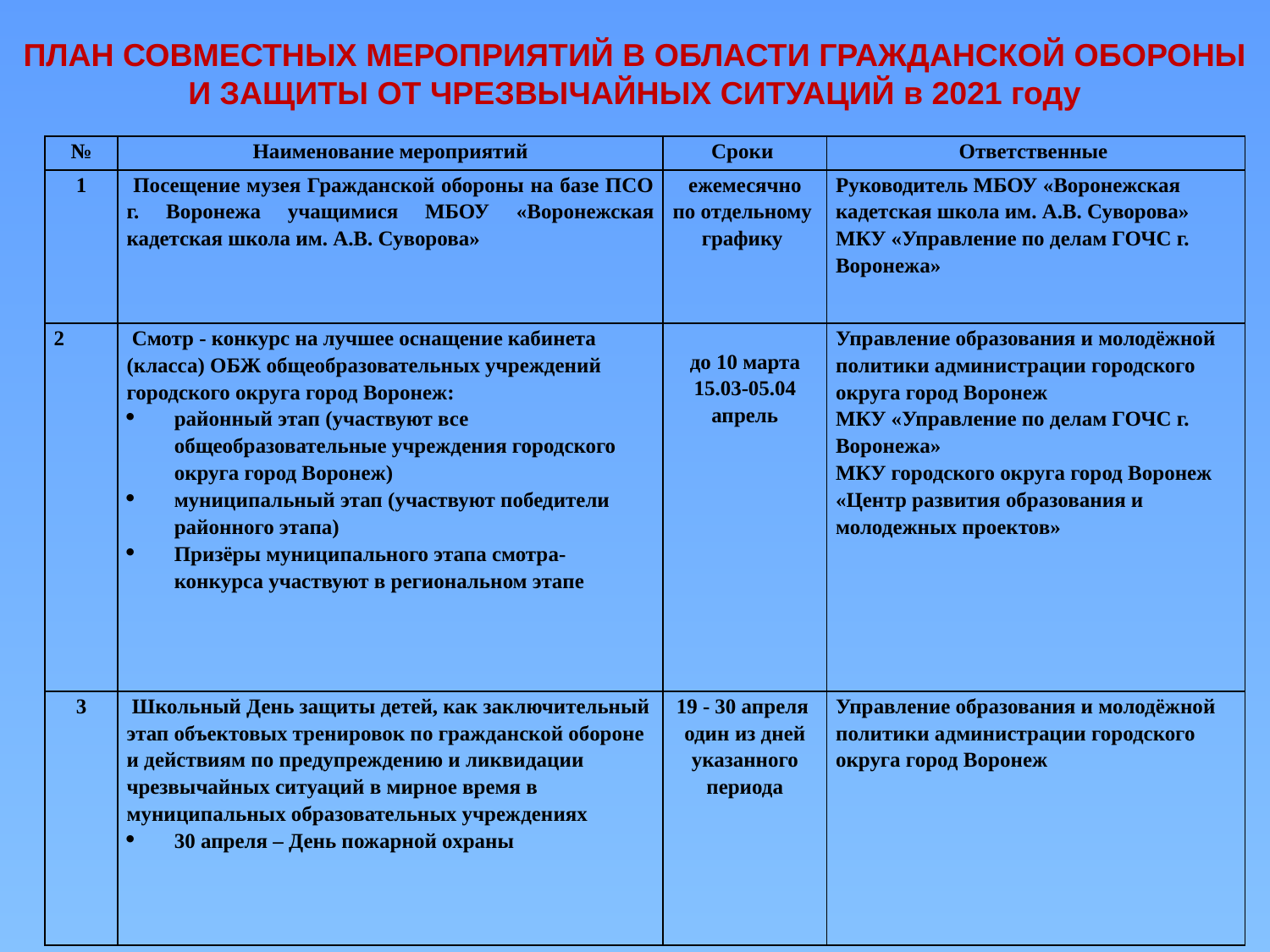

ПЛАН СОВМЕСТНЫХ МЕРОПРИЯТИЙ В ОБЛАСТИ ГРАЖДАНСКОЙ ОБОРОНЫ И ЗАЩИТЫ ОТ ЧРЕЗВЫЧАЙНЫХ СИТУАЦИЙ в 2021 году
| № | Наименование мероприятий | Сроки | Ответственные |
| --- | --- | --- | --- |
| 1 | Посещение музея Гражданской обороны на базе ПСО г. Воронежа учащимися МБОУ «Воронежская кадетская школа им. А.В. Суворова» | ежемесячно по отдельному графику | Руководитель МБОУ «Воронежская кадетская школа им. А.В. Суворова» МКУ «Управление по делам ГОЧС г. Воронежа» |
| 2 | Смотр - конкурс на лучшее оснащение кабинета (класса) ОБЖ общеобразовательных учреждений городского округа город Воронеж: районный этап (участвуют все общеобразовательные учреждения городского округа город Воронеж) муниципальный этап (участвуют победители районного этапа) Призёры муниципального этапа смотра-конкурса участвуют в региональном этапе | до 10 марта 15.03-05.04 апрель | Управление образования и молодёжной политики администрации городского округа город Воронеж МКУ «Управление по делам ГОЧС г. Воронежа» МКУ городского округа город Воронеж «Центр развития образования и молодежных проектов» |
| 3 | Школьный День защиты детей, как заключительный этап объектовых тренировок по гражданской обороне и действиям по предупреждению и ликвидации чрезвычайных ситуаций в мирное время в муниципальных образовательных учреждениях 30 апреля – День пожарной охраны | 19 - 30 апреля один из дней указанного периода | Управление образования и молодёжной политики администрации городского округа город Воронеж |